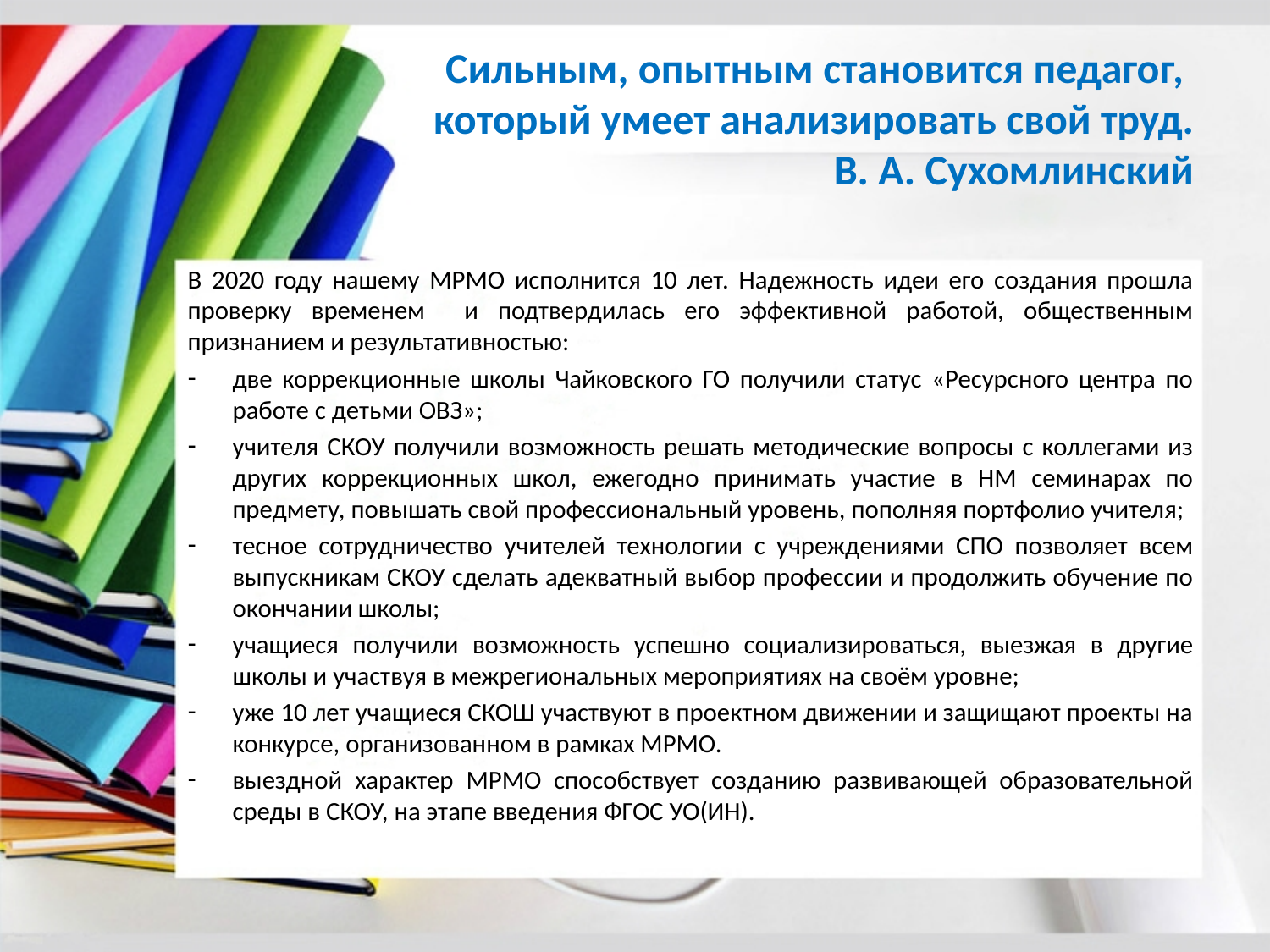

# Сильным, опытным становится педагог, который умеет анализировать свой труд. В. А. Сухомлинский
В 2020 году нашему МРМО исполнится 10 лет. Надежность идеи его создания прошла проверку временем  и подтвердилась его эффективной работой, общественным признанием и результативностью:
две коррекционные школы Чайковского ГО получили статус «Ресурсного центра по работе с детьми ОВЗ»;
учителя СКОУ получили возможность решать методические вопросы с коллегами из других коррекционных школ, ежегодно принимать участие в НМ семинарах по предмету, повышать свой профессиональный уровень, пополняя портфолио учителя;
тесное сотрудничество учителей технологии с учреждениями СПО позволяет всем выпускникам СКОУ сделать адекватный выбор профессии и продолжить обучение по окончании школы;
учащиеся получили возможность успешно социализироваться, выезжая в другие школы и участвуя в межрегиональных мероприятиях на своём уровне;
уже 10 лет учащиеся СКОШ участвуют в проектном движении и защищают проекты на конкурсе, организованном в рамках МРМО.
выездной характер МРМО способствует созданию развивающей образовательной среды в СКОУ, на этапе введения ФГОС УО(ИН).